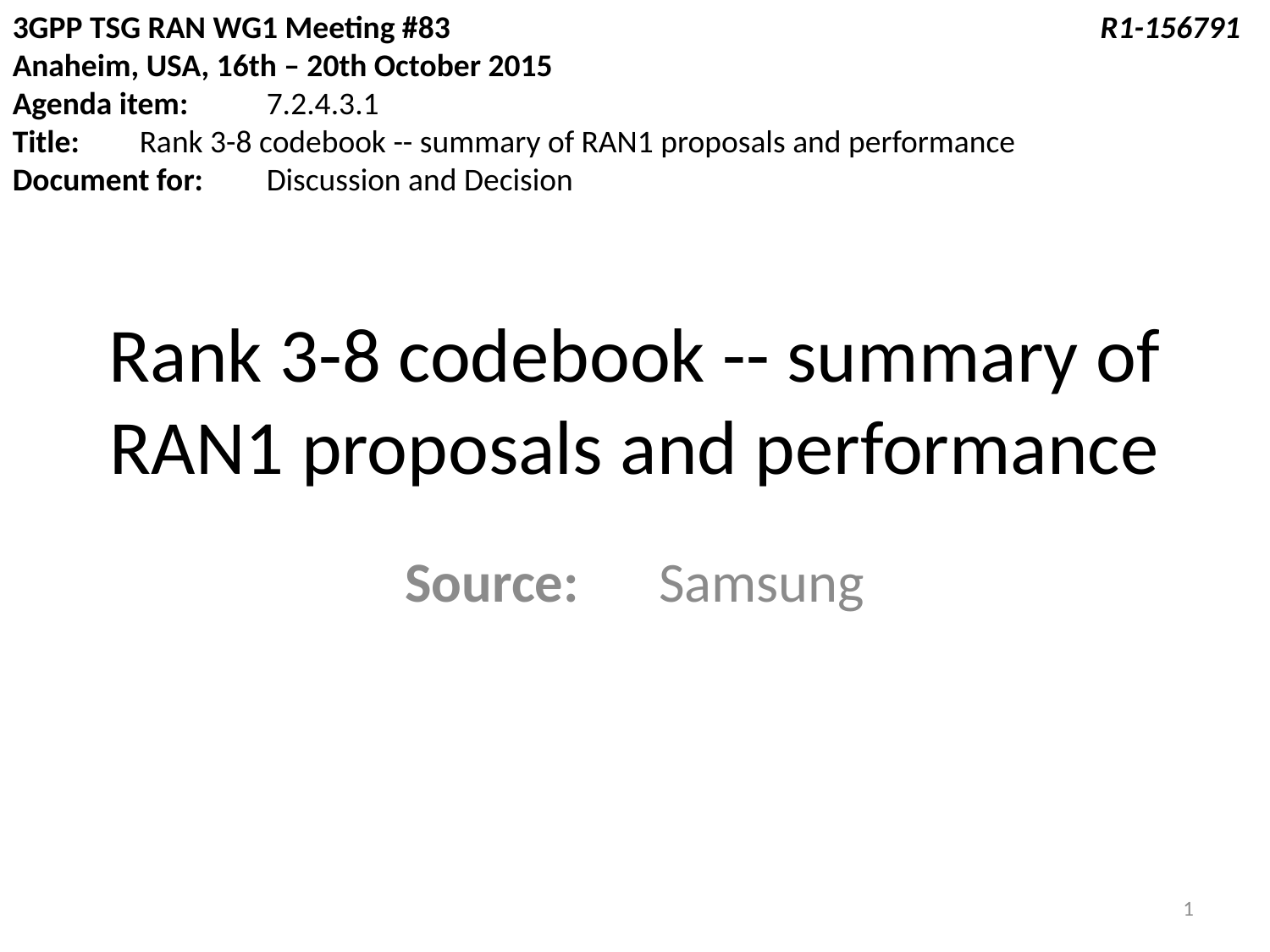

3GPP TSG RAN WG1 Meeting #83					          R1-156791
Anaheim, USA, 16th – 20th October 2015
Agenda item:	7.2.4.3.1
Title: 	Rank 3-8 codebook -- summary of RAN1 proposals and performance
Document for:	Discussion and Decision
# Rank 3-8 codebook -- summary of RAN1 proposals and performance
Source: 	Samsung
1